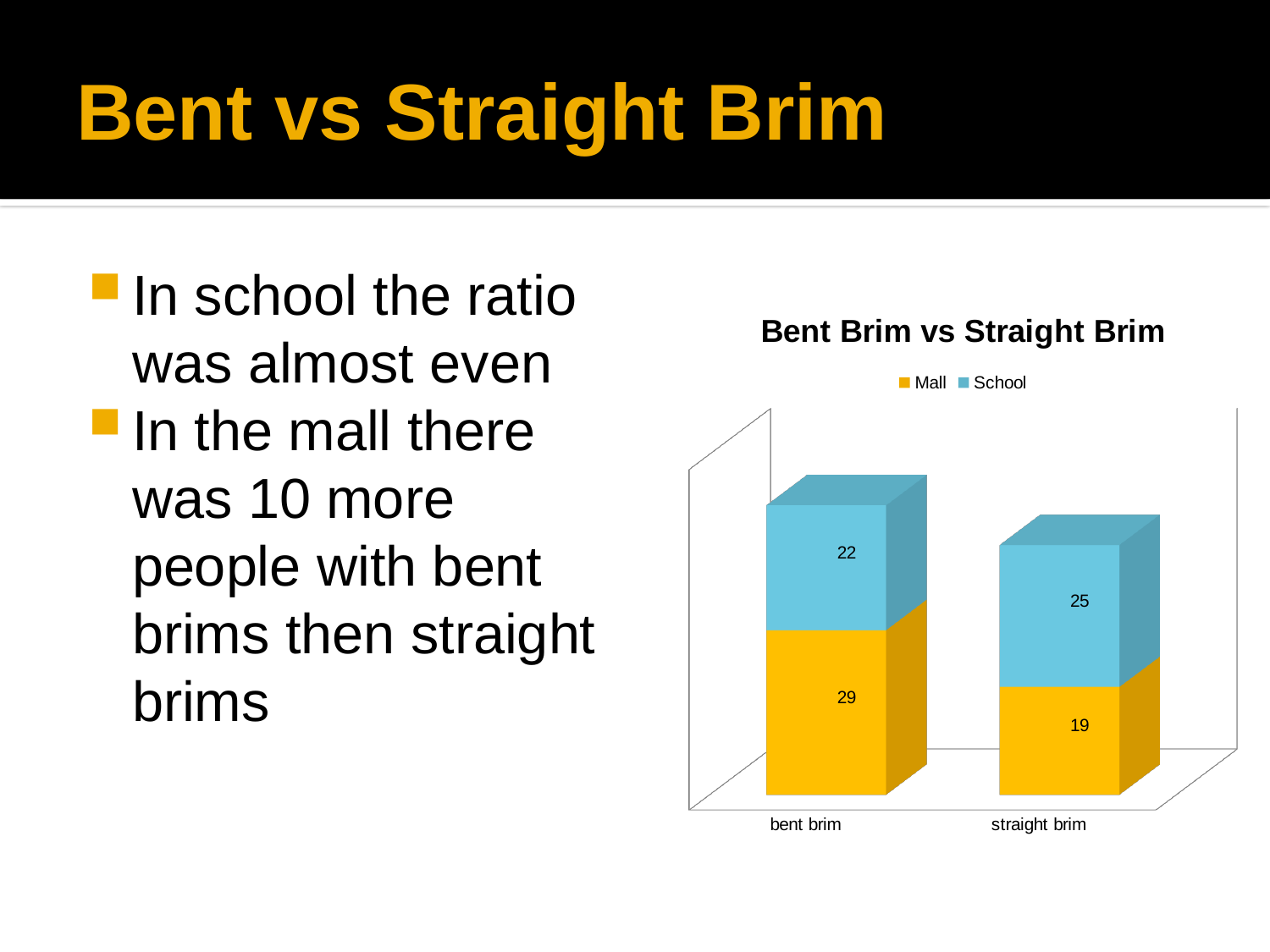

# Bent vs Straight Brim
In school the ratio was almost even
In the mall there was 10 more people with bent brims then straight brims

[unsupported chart]